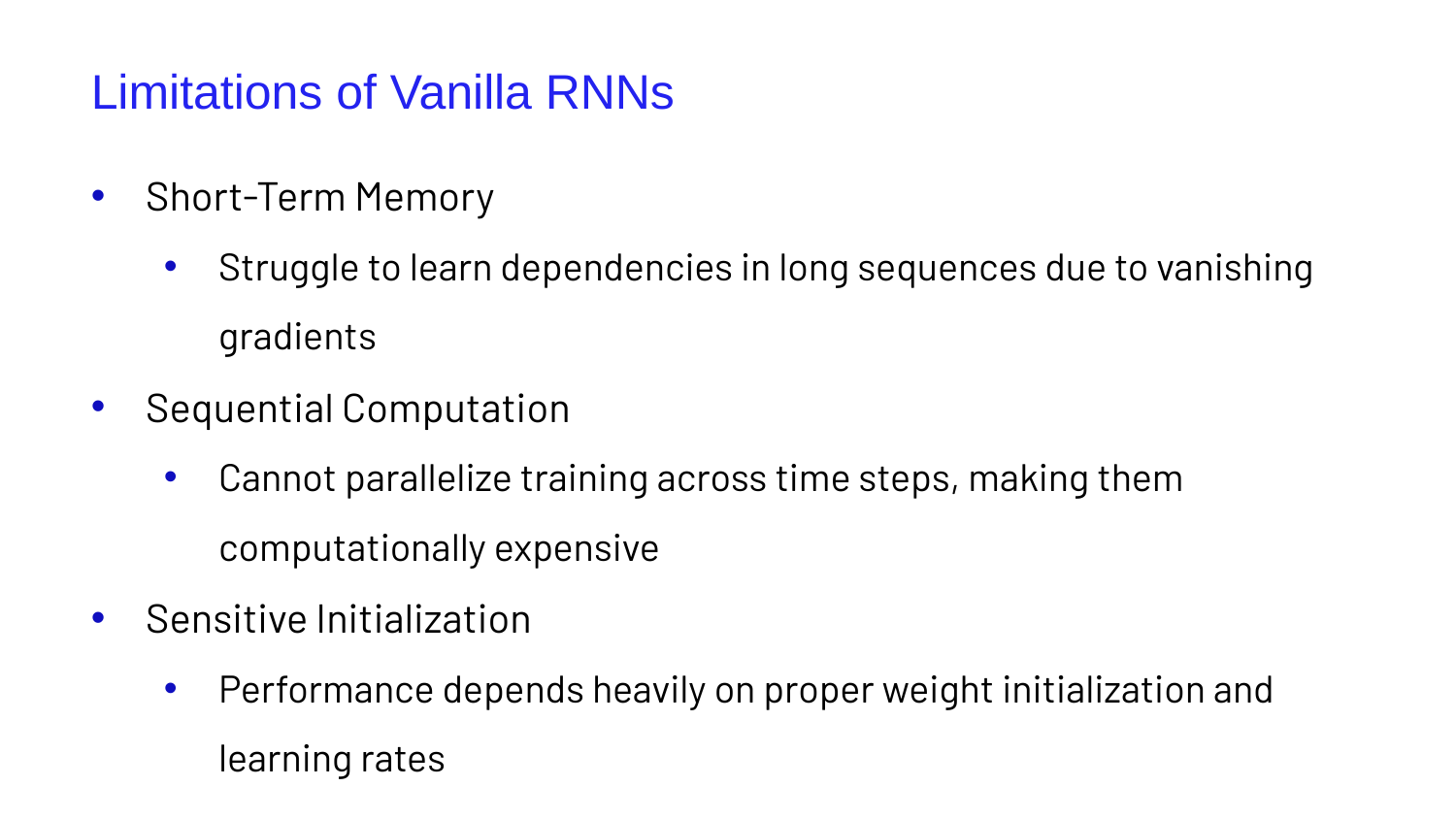

Limitations of Vanilla RNNs
Short-Term Memory
Struggle to learn dependencies in long sequences due to vanishing gradients
Sequential Computation
Cannot parallelize training across time steps, making them computationally expensive
Sensitive Initialization
Performance depends heavily on proper weight initialization and learning rates